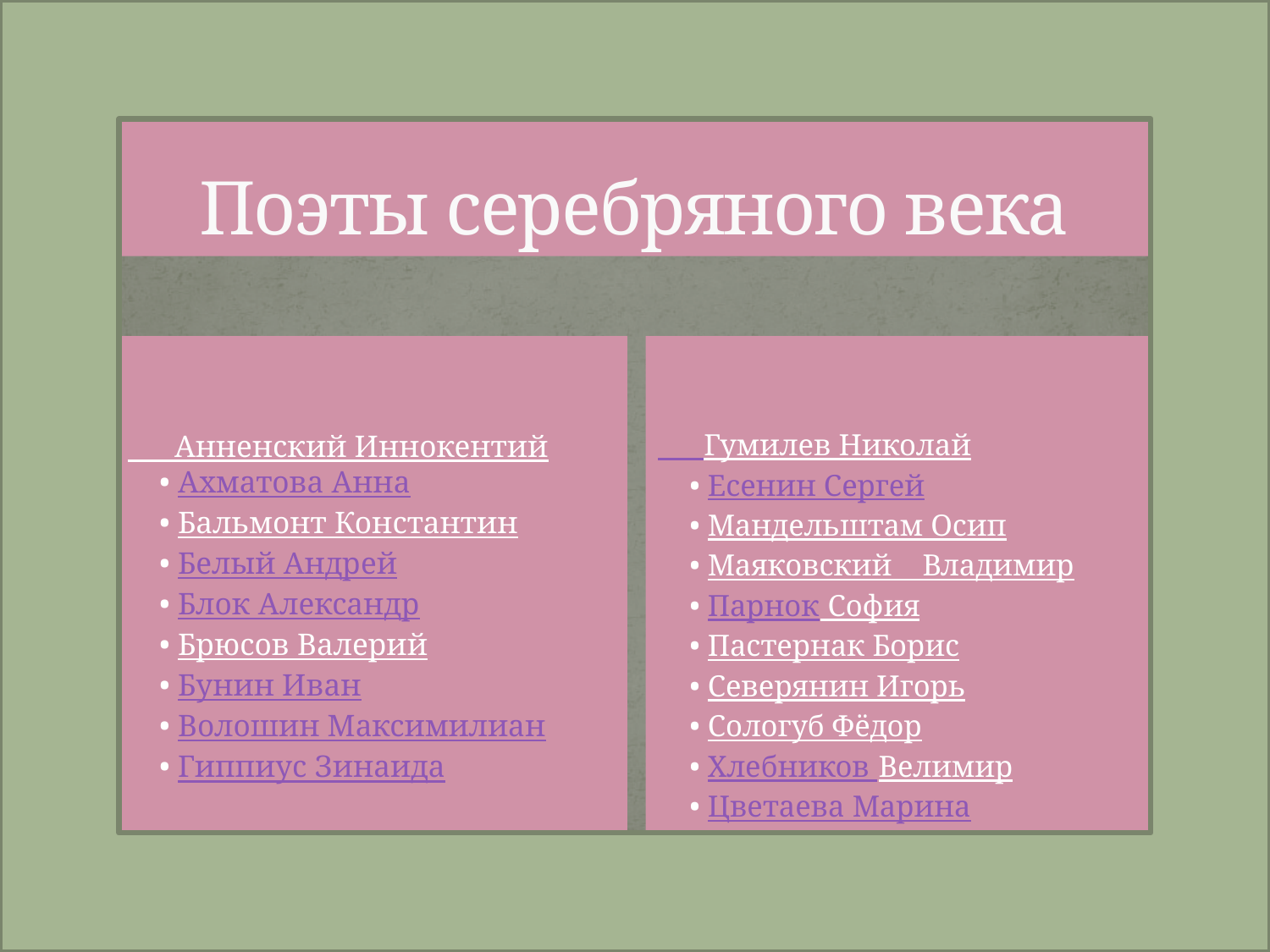

# Поэты серебряного века

      Анненский Иннокентий
• Ахматова Анна
• Бальмонт Константин
• Белый Андрей
• Блок Александр
• Брюсов Валерий
• Бунин Иван
• Волошин Максимилиан
• Гиппиус Зинаида

      Гумилев Николай
• Есенин Сергей
• Мандельштам Осип
• Маяковский    Владимир
• Парнок София
• Пастернак Борис
• Северянин Игорь
• Сологуб Фёдор
• Хлебников Велимир
• Цветаева Марина